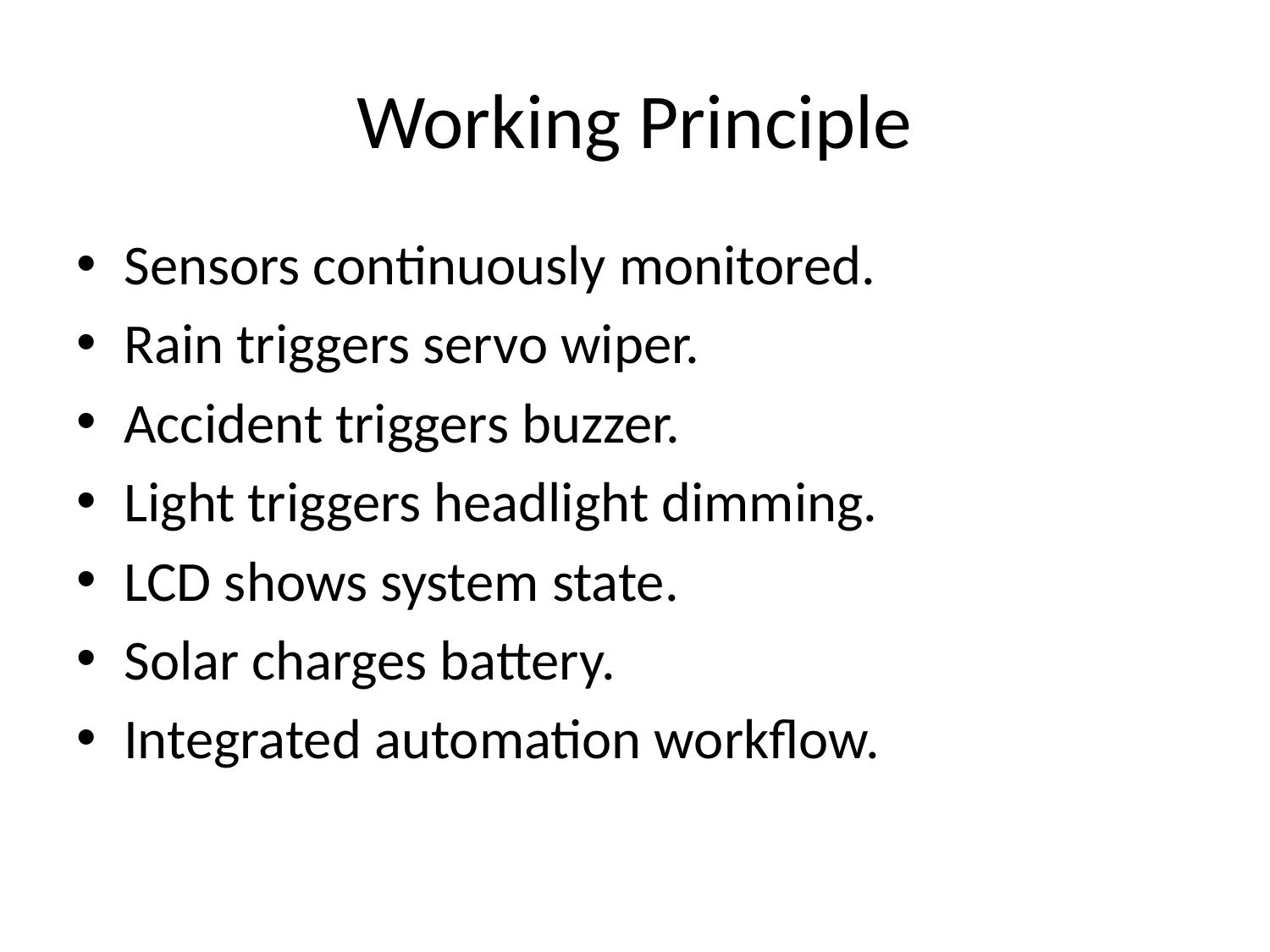

# Working Principle
Sensors continuously monitored.
Rain triggers servo wiper.
Accident triggers buzzer.
Light triggers headlight dimming.
LCD shows system state.
Solar charges battery.
Integrated automation workflow.